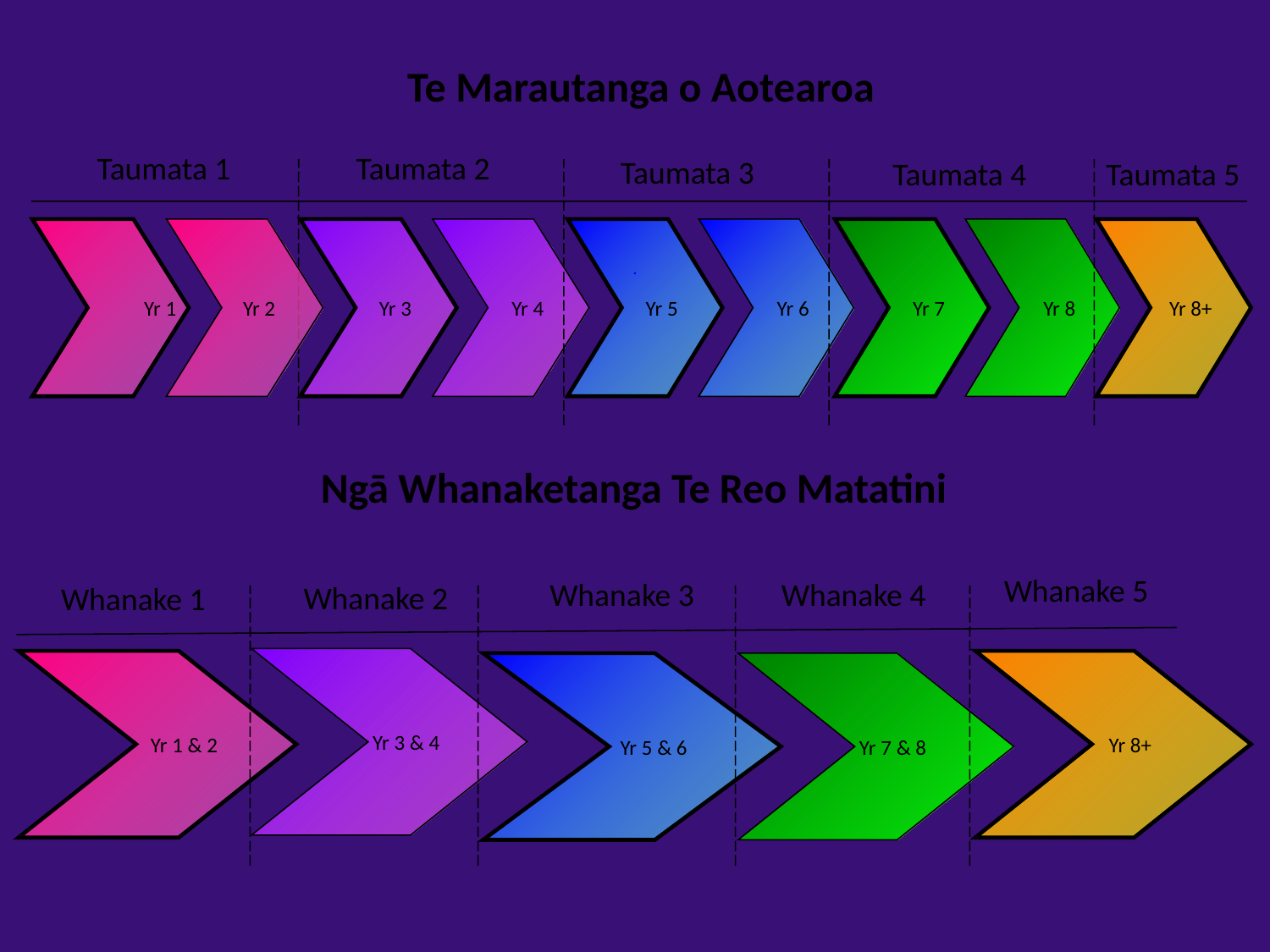

Te Marautanga o Aotearoa
Taumata 1
Taumata 2
Taumata 3
Taumata 4
Taumata 5

         Yr 1
      Yr 2
       Yr 3
       Yr 4
       Yr 5
       Yr 6
       Yr 7
       Yr 8
       Yr 8+
.
Ngā Whanaketanga Te Reo Matatini
Whanake 1

       Yr 3 & 4
           Yr 1 & 2
       Yr 8+
         Yr 5 & 6
       Yr 7 & 8
Whanake 5
Whanake 3
Whanake 4
Whanake 2